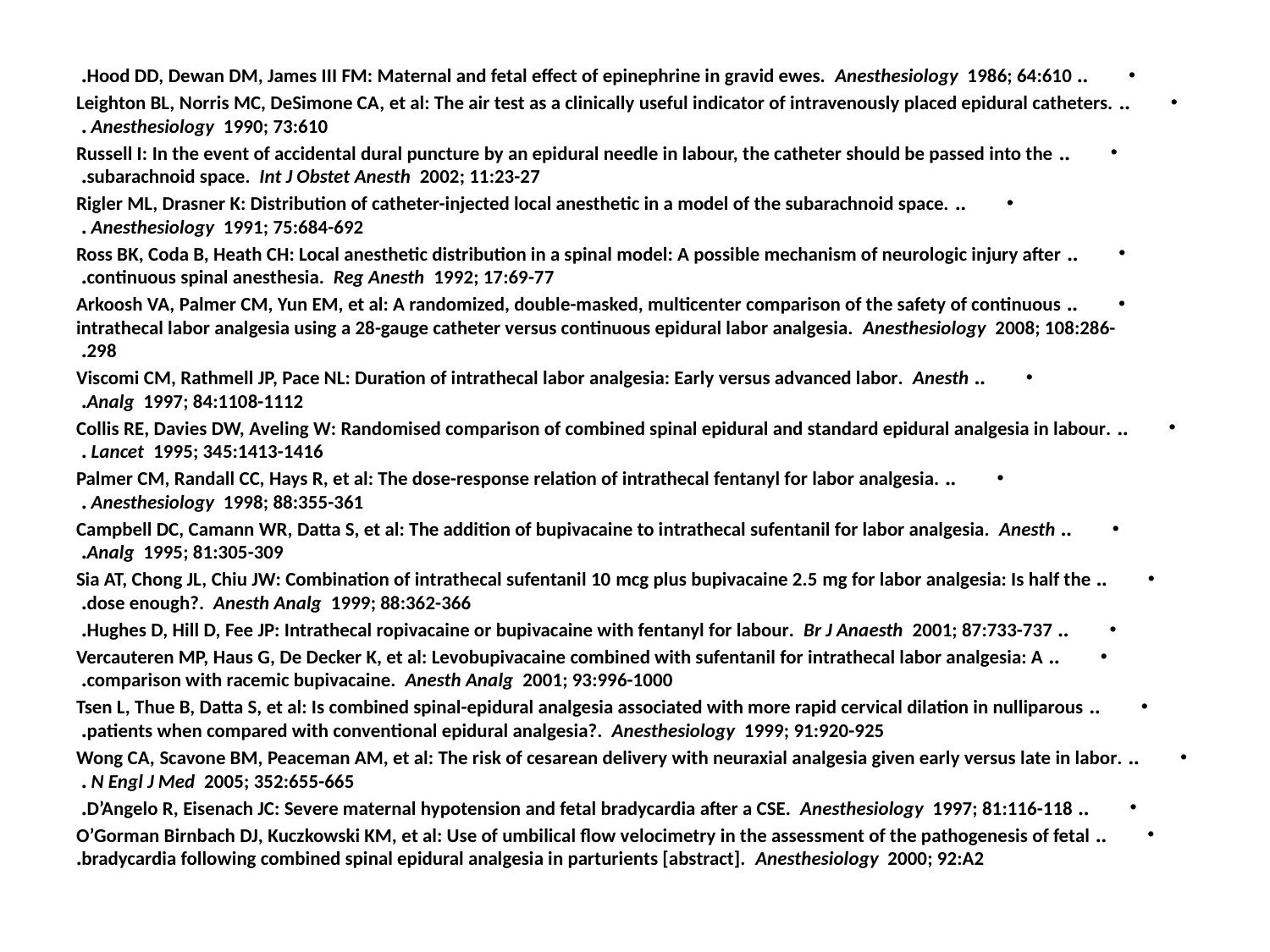

.. Hood DD, Dewan DM, James III FM: Maternal and fetal effect of epinephrine in gravid ewes.  Anesthesiology  1986; 64:610.
.. Leighton BL, Norris MC, DeSimone CA, et al: The air test as a clinically useful indicator of intravenously placed epidural catheters.  Anesthesiology  1990; 73:610.
.. Russell I: In the event of accidental dural puncture by an epidural needle in labour, the catheter should be passed into the subarachnoid space.  Int J Obstet Anesth  2002; 11:23-27.
.. Rigler ML, Drasner K: Distribution of catheter-injected local anesthetic in a model of the subarachnoid space.  Anesthesiology  1991; 75:684-692.
.. Ross BK, Coda B, Heath CH: Local anesthetic distribution in a spinal model: A possible mechanism of neurologic injury after continuous spinal anesthesia.  Reg Anesth  1992; 17:69-77.
.. Arkoosh VA, Palmer CM, Yun EM, et al: A randomized, double-masked, multicenter comparison of the safety of continuous intrathecal labor analgesia using a 28-gauge catheter versus continuous epidural labor analgesia.  Anesthesiology  2008; 108:286-298.
.. Viscomi CM, Rathmell JP, Pace NL: Duration of intrathecal labor analgesia: Early versus advanced labor.  Anesth Analg  1997; 84:1108-1112.
.. Collis RE, Davies DW, Aveling W: Randomised comparison of combined spinal epidural and standard epidural analgesia in labour.  Lancet  1995; 345:1413-1416.
.. Palmer CM, Randall CC, Hays R, et al: The dose-response relation of intrathecal fentanyl for labor analgesia.  Anesthesiology  1998; 88:355-361.
.. Campbell DC, Camann WR, Datta S, et al: The addition of bupivacaine to intrathecal sufentanil for labor analgesia.  Anesth Analg  1995; 81:305-309.
.. Sia AT, Chong JL, Chiu JW: Combination of intrathecal sufentanil 10 mcg plus bupivacaine 2.5 mg for labor analgesia: Is half the dose enough?.  Anesth Analg  1999; 88:362-366.
.. Hughes D, Hill D, Fee JP: Intrathecal ropivacaine or bupivacaine with fentanyl for labour.  Br J Anaesth  2001; 87:733-737.
.. Vercauteren MP, Haus G, De Decker K, et al: Levobupivacaine combined with sufentanil for intrathecal labor analgesia: A comparison with racemic bupivacaine.  Anesth Analg  2001; 93:996-1000.
.. Tsen L, Thue B, Datta S, et al: Is combined spinal-epidural analgesia associated with more rapid cervical dilation in nulliparous patients when compared with conventional epidural analgesia?.  Anesthesiology  1999; 91:920-925.
.. Wong CA, Scavone BM, Peaceman AM, et al: The risk of cesarean delivery with neuraxial analgesia given early versus late in labor.  N Engl J Med  2005; 352:655-665.
.. D’Angelo R, Eisenach JC: Severe maternal hypotension and fetal bradycardia after a CSE.  Anesthesiology  1997; 81:116-118.
.. O’Gorman Birnbach DJ, Kuczkowski KM, et al: Use of umbilical flow velocimetry in the assessment of the pathogenesis of fetal bradycardia following combined spinal epidural analgesia in parturients [abstract].  Anesthesiology  2000; 92:A2.
#